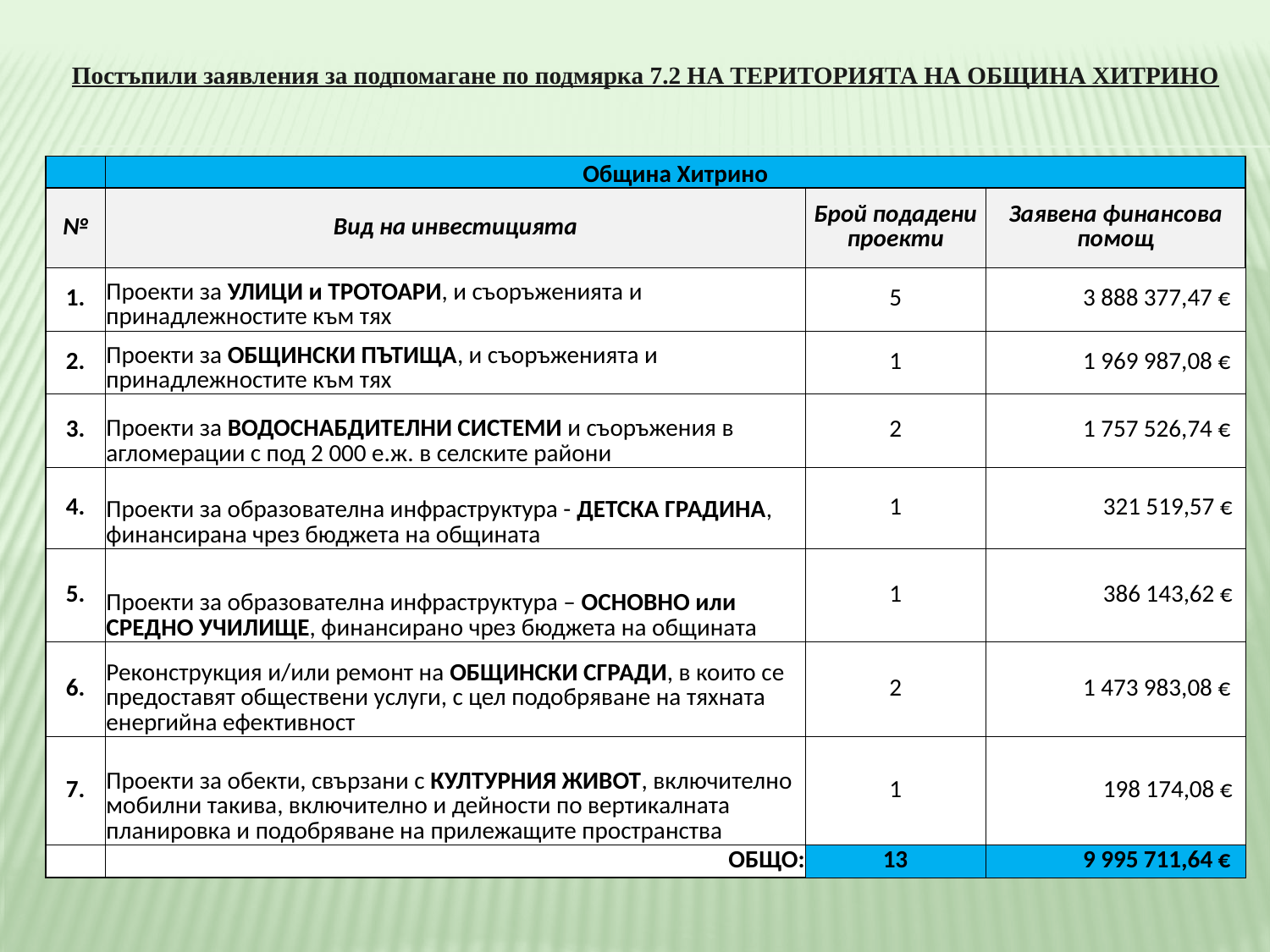

# Постъпили заявления за подпомагане по подмярка 7.2 НА ТЕРИТОРИЯТА НА ОБЩИНА ХИТРИНО
|  | Община Хитрино |  |  |
| --- | --- | --- | --- |
| № | Вид на инвестицията | Брой подадени проекти | Заявена финансова помощ |
| 1. | Проекти за УЛИЦИ и ТРОТОАРИ, и съоръженията и принадлежностите към тях | 5 | 3 888 377,47 € |
| 2. | Проекти за ОБЩИНСКИ ПЪТИЩА, и съоръженията и принадлежностите към тях | 1 | 1 969 987,08 € |
| 3. | Проекти за ВОДОСНАБДИТЕЛНИ СИСТЕМИ и съоръжения в агломерации с под 2 000 е.ж. в селските райони | 2 | 1 757 526,74 € |
| 4. | Проекти за образователна инфраструктура - ДЕТСКА ГРАДИНА, финансирана чрез бюджета на общината | 1 | 321 519,57 € |
| 5. | Проекти за образователна инфраструктура – ОСНОВНО или СРЕДНО УЧИЛИЩЕ, финансирано чрез бюджета на общината | 1 | 386 143,62 € |
| 6. | Реконструкция и/или ремонт на ОБЩИНСКИ СГРАДИ, в които се предоставят обществени услуги, с цел подобряване на тяхната енергийна ефективност | 2 | 1 473 983,08 € |
| 7. | Проекти за обекти, свързани с КУЛТУРНИЯ ЖИВОТ, включително мобилни такива, включително и дейности по вертикалната планировка и подобряване на прилежащите пространства | 1 | 198 174,08 € |
|  | ОБЩО: | 13 | 9 995 711,64 € |